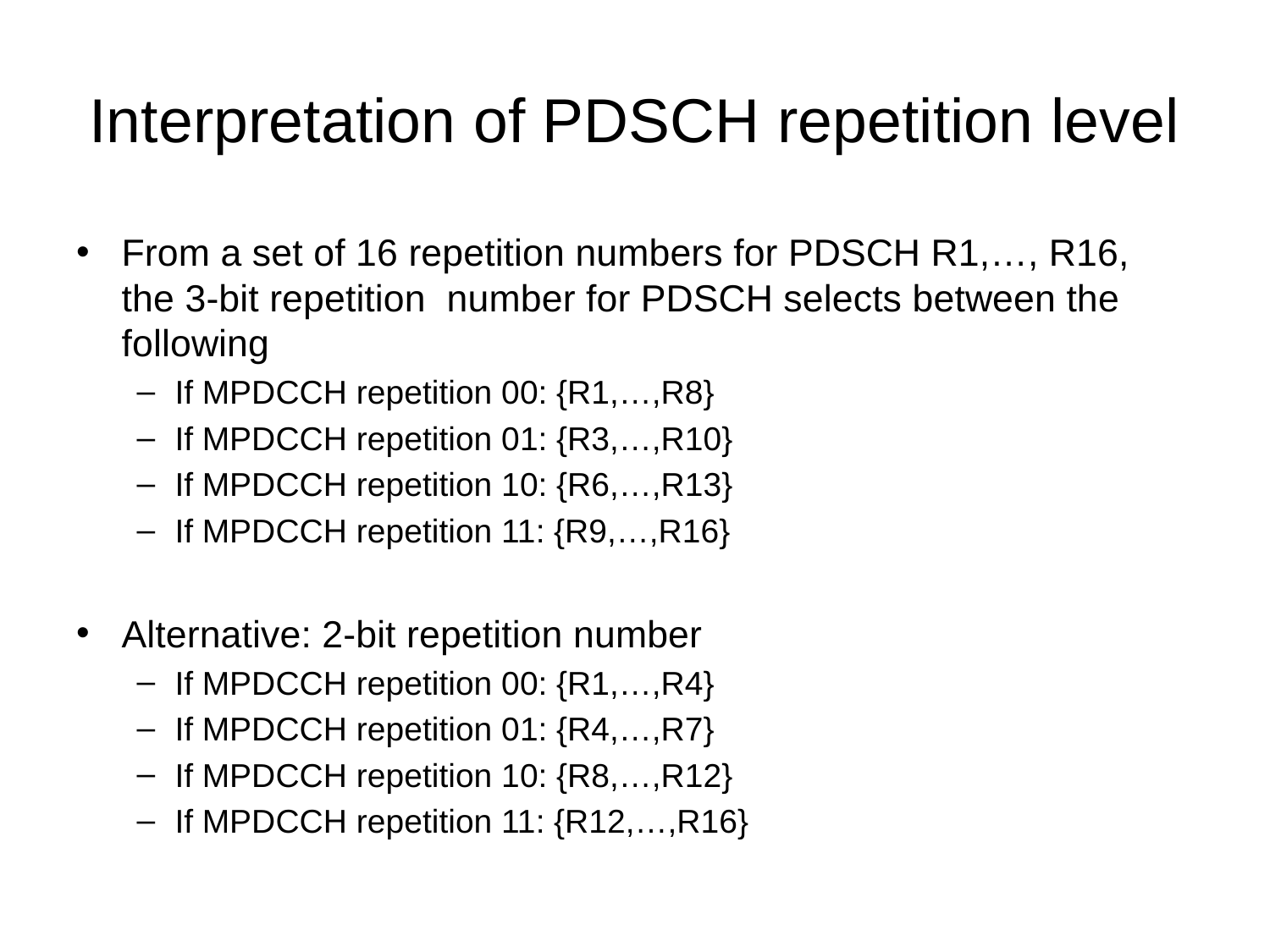

# Interpretation of PDSCH repetition level
From a set of 16 repetition numbers for PDSCH R1,…, R16, the 3-bit repetition  number for PDSCH selects between the
following
If MPDCCH repetition 00: {R1,…,R8}
If MPDCCH repetition 01: {R3,…,R10}
If MPDCCH repetition 10: {R6,…,R13}
If MPDCCH repetition 11: {R9,…,R16}

Alternative: 2-bit repetition number
If MPDCCH repetition 00: {R1,…,R4}
If MPDCCH repetition 01: {R4,…,R7}
If MPDCCH repetition 10: {R8,…,R12}
If MPDCCH repetition 11: {R12,…,R16}